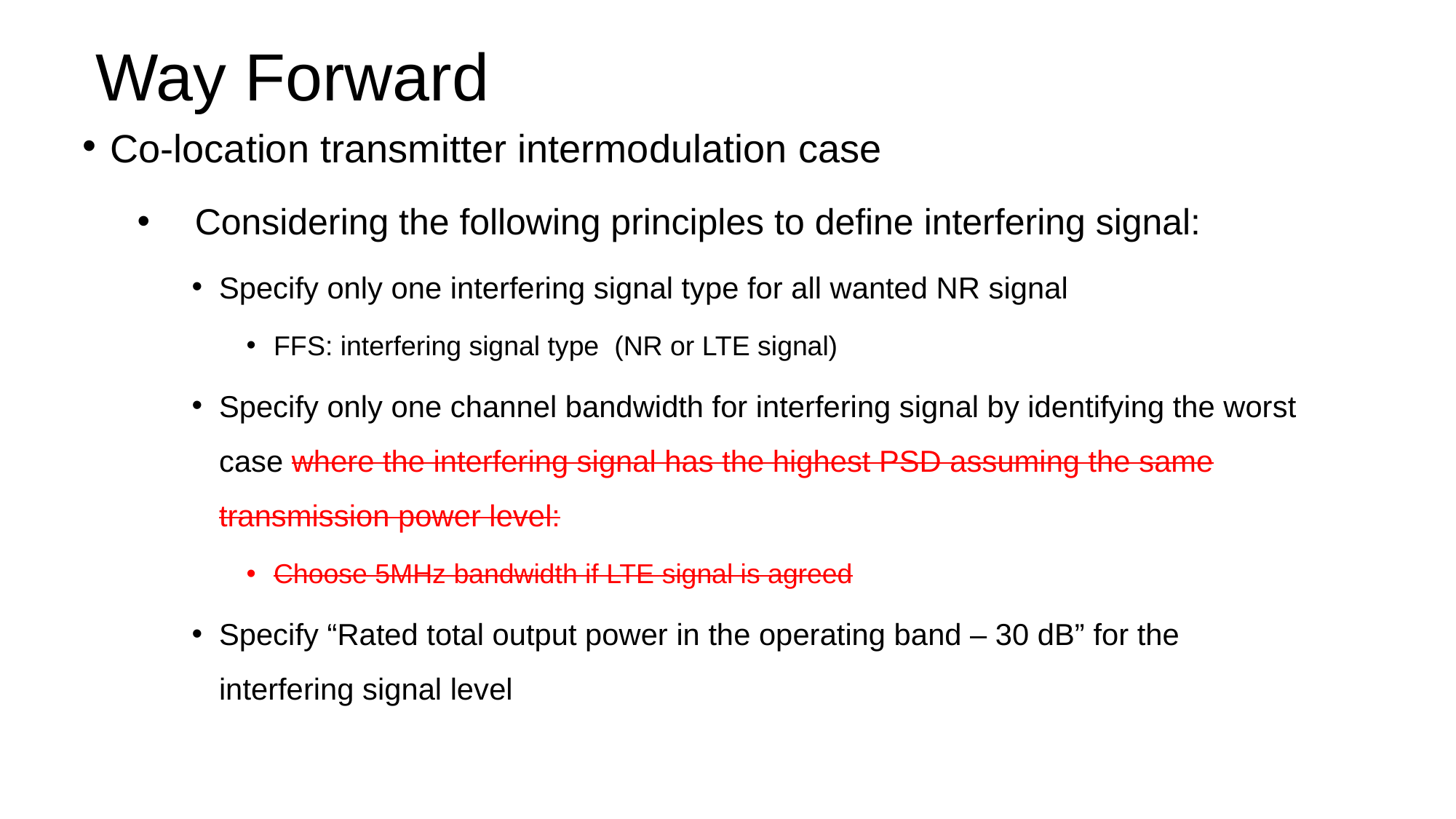

# Way Forward
Co-location transmitter intermodulation case
   Considering the following principles to define interfering signal:
Specify only one interfering signal type for all wanted NR signal
FFS: interfering signal type  (NR or LTE signal)
Specify only one channel bandwidth for interfering signal by identifying the worst case where the interfering signal has the highest PSD assuming the same transmission power level:
Choose 5MHz bandwidth if LTE signal is agreed
Specify “Rated total output power in the operating band – 30 dB” for the interfering signal level